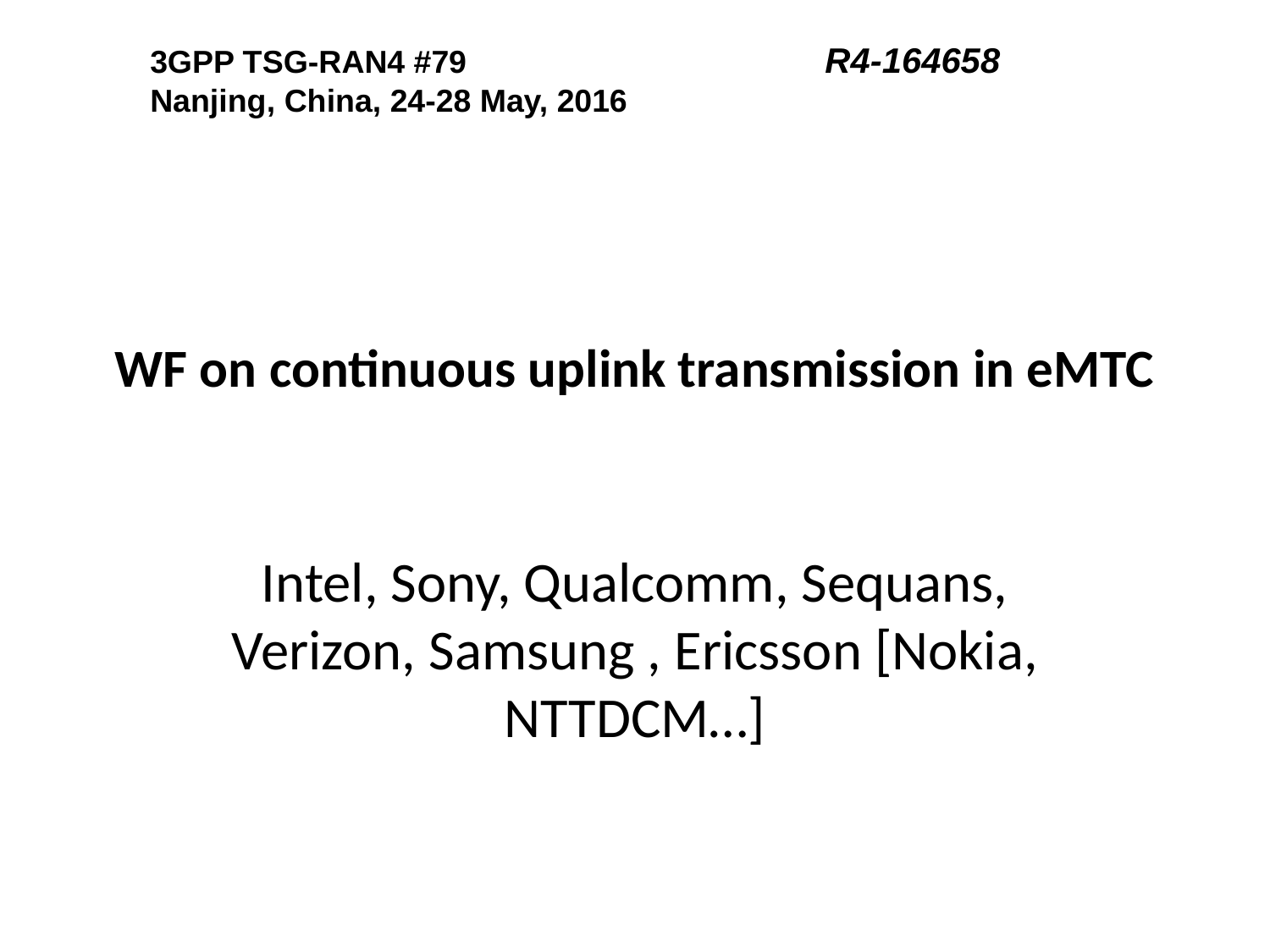

3GPP TSG-RAN4 #79 	      R4-164658
Nanjing, China, 24-28 May, 2016
# WF on continuous uplink transmission in eMTC
Intel, Sony, Qualcomm, Sequans, Verizon, Samsung , Ericsson [Nokia, NTTDCM…]